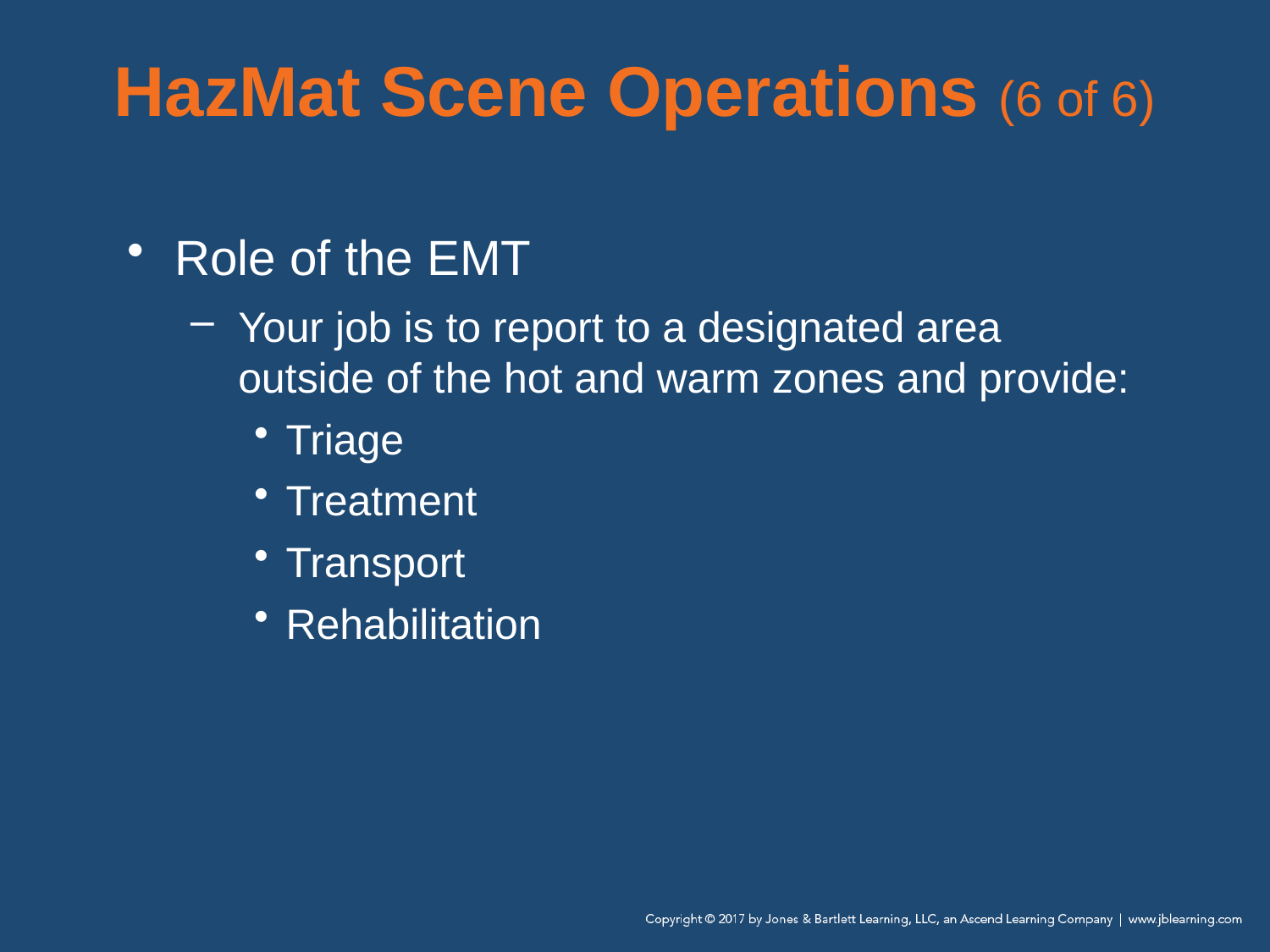

# HazMat Scene Operations (6 of 6)
Role of the EMT
Your job is to report to a designated area outside of the hot and warm zones and provide:
Triage
Treatment
Transport
Rehabilitation